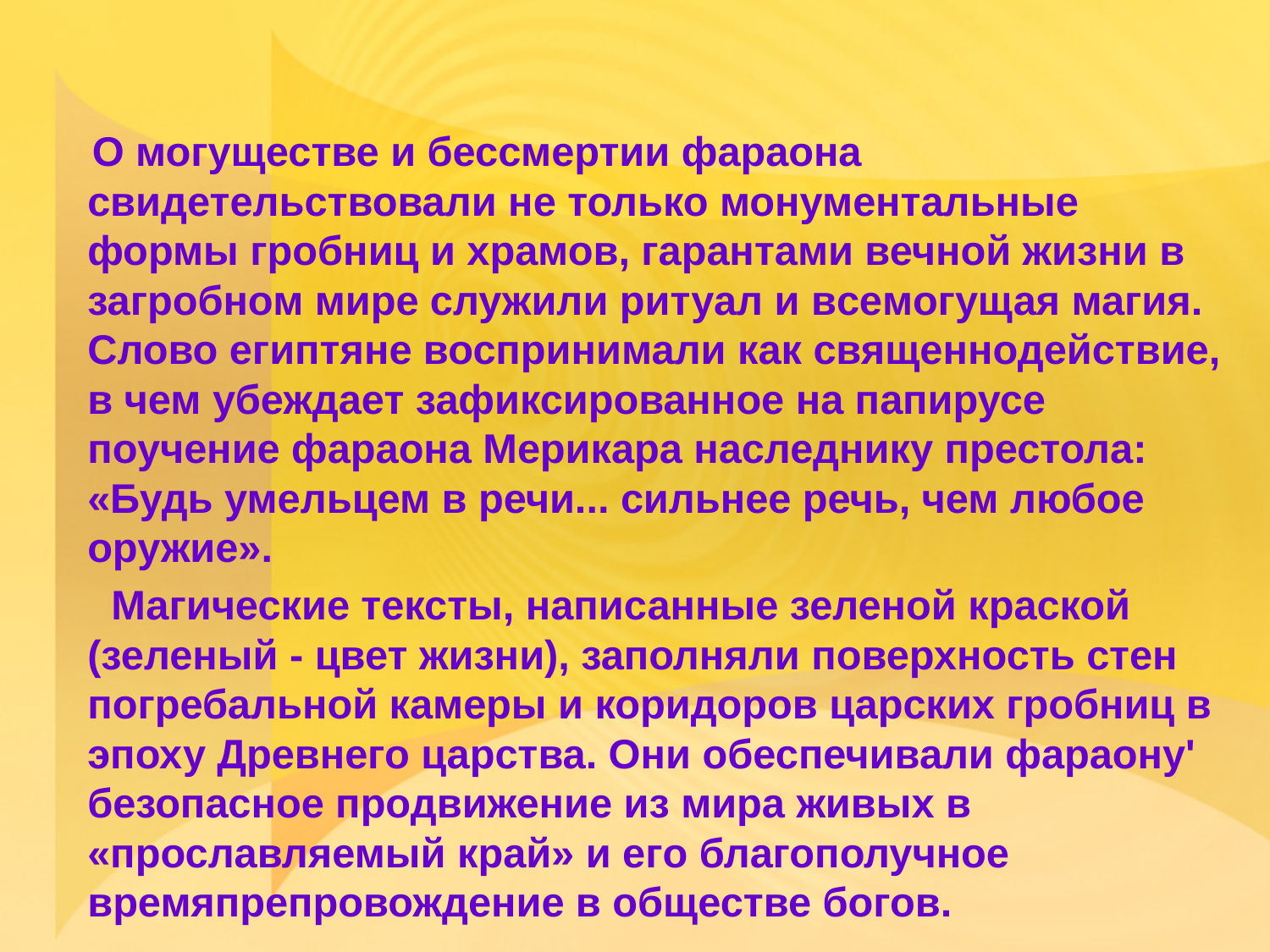

О могуществе и бессмертии фараона свидетельствовали не только монументальные формы гробниц и храмов, гapaнтaми вечной жизни в загробном мире служили ритуал и вceмoгущая магия. Слово египтяне воспринимали как священнодействие, в чем убеждает зафиксированное на папирусе поучение фараона Мерикара наследнику престола: «Будь умельцем в речи... сильнее речь, чем любое оружие».
      Магические тексты, написанные зеленой краской (зеленый - цвет жизни), заполняли поверхность стен погребальной камеры и коридоров царских гробниц в эпоху Древнего царства. Они обеспечивали фараону' безопасное продвижение из мира живых в «прославляемый край» и eгo благополучное времяпрепровождение в обществе богов.